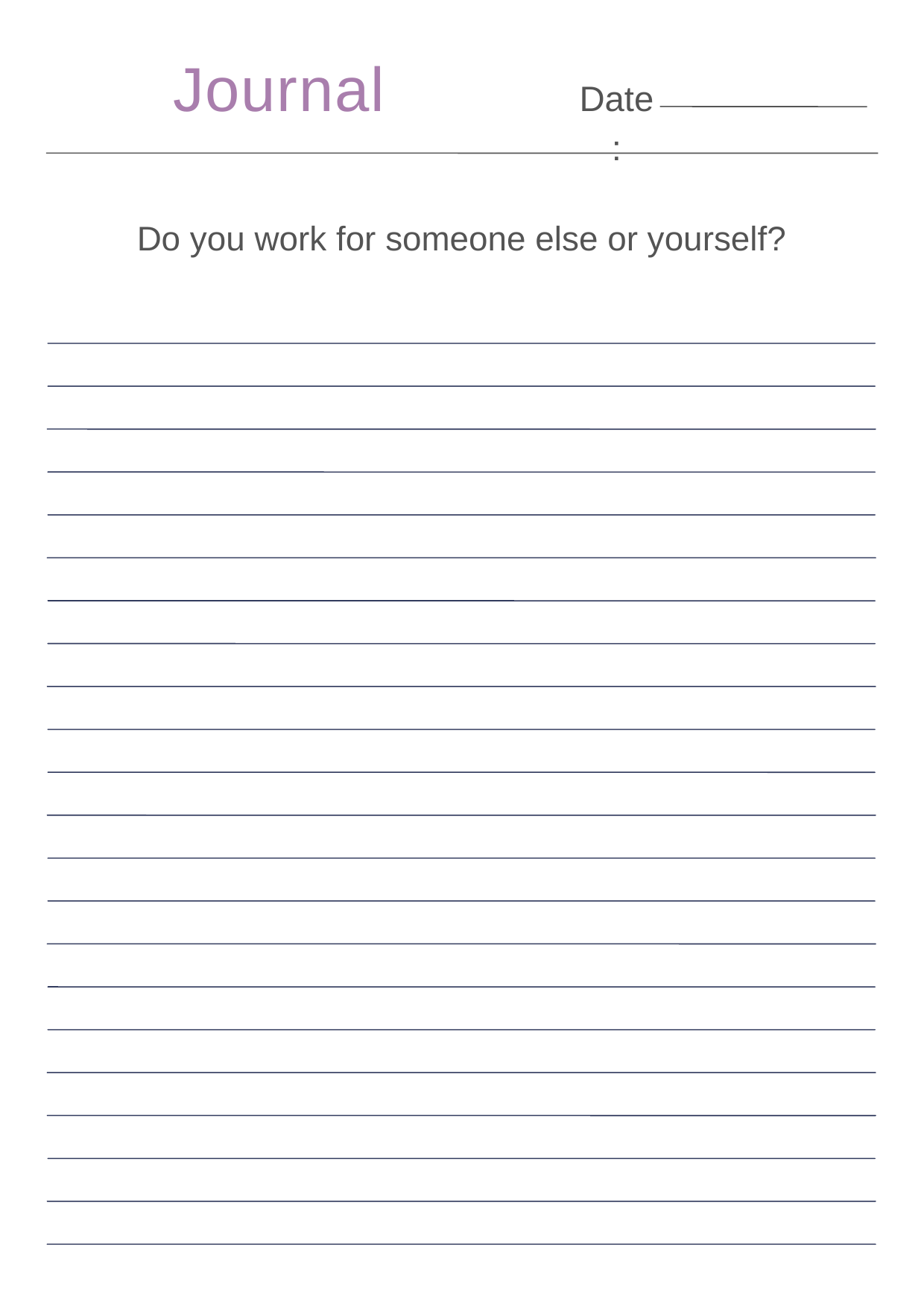

Journal
Date:

Do you work for someone else or yourself?